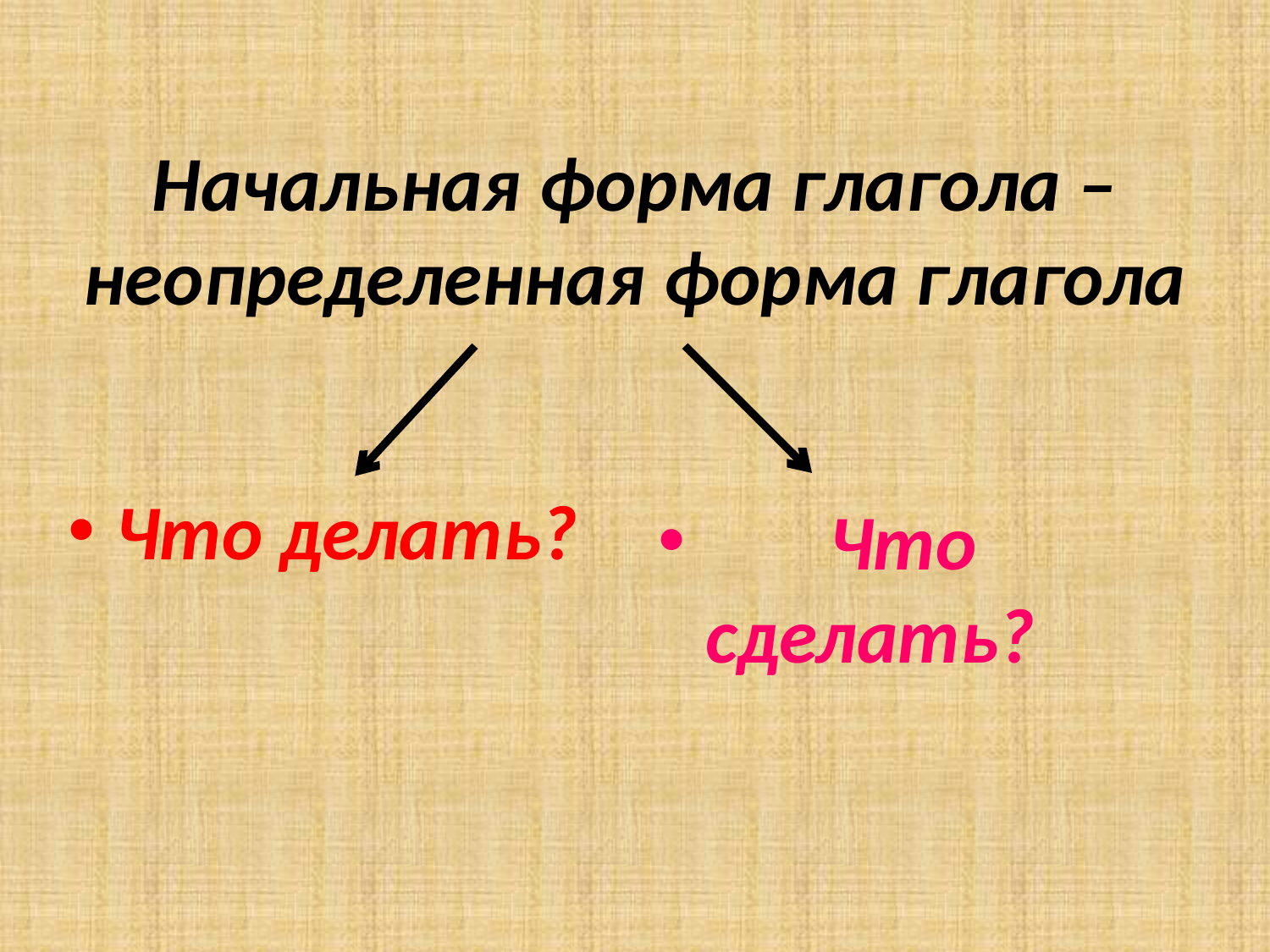

# Начальная форма глагола – неопределенная форма глагола
Что делать?
       Что сделать?